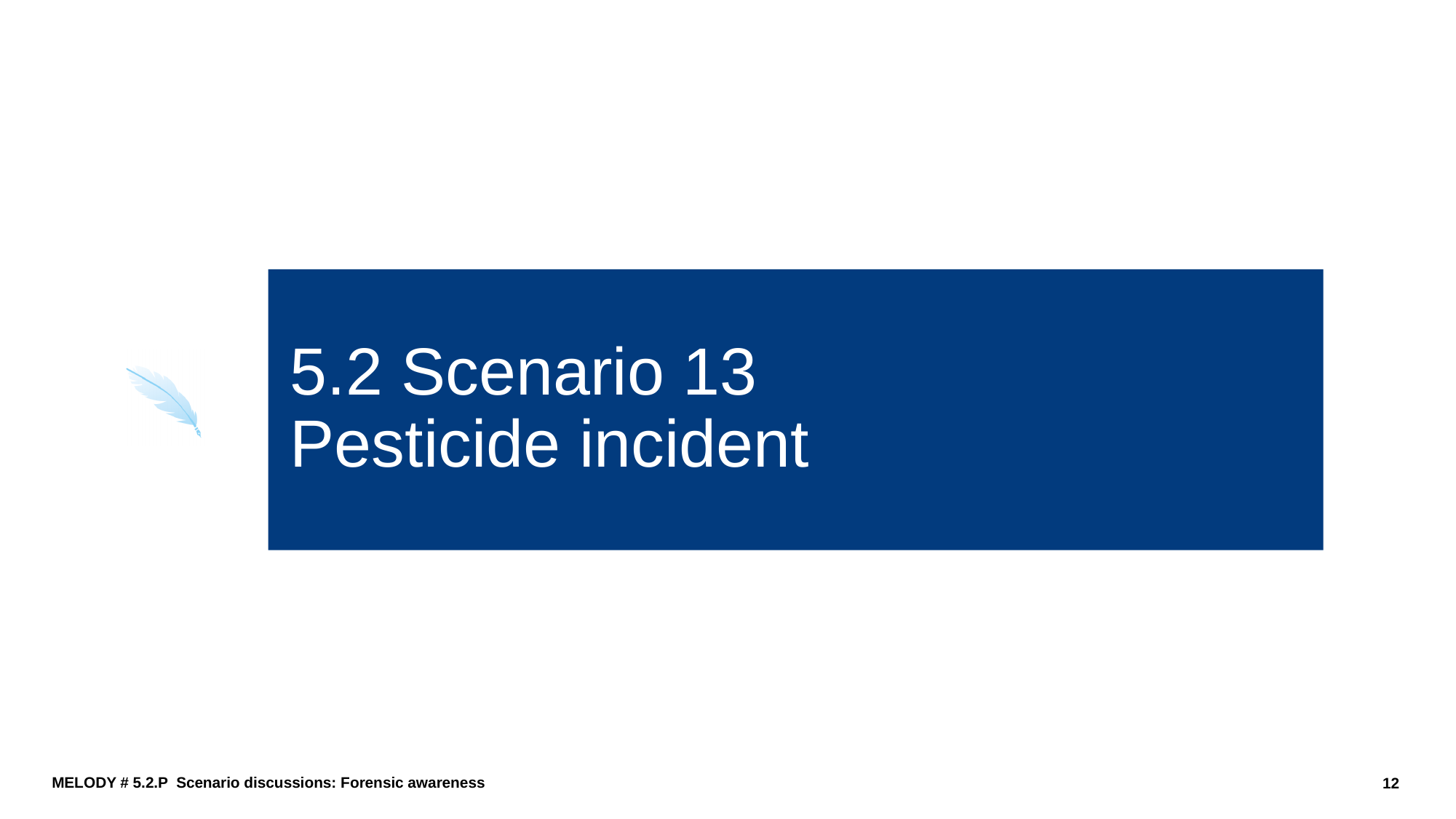

# 5.2 Scenario 13 Pesticide incident
MELODY # 5.2.P  Scenario discussions: Forensic awareness
12